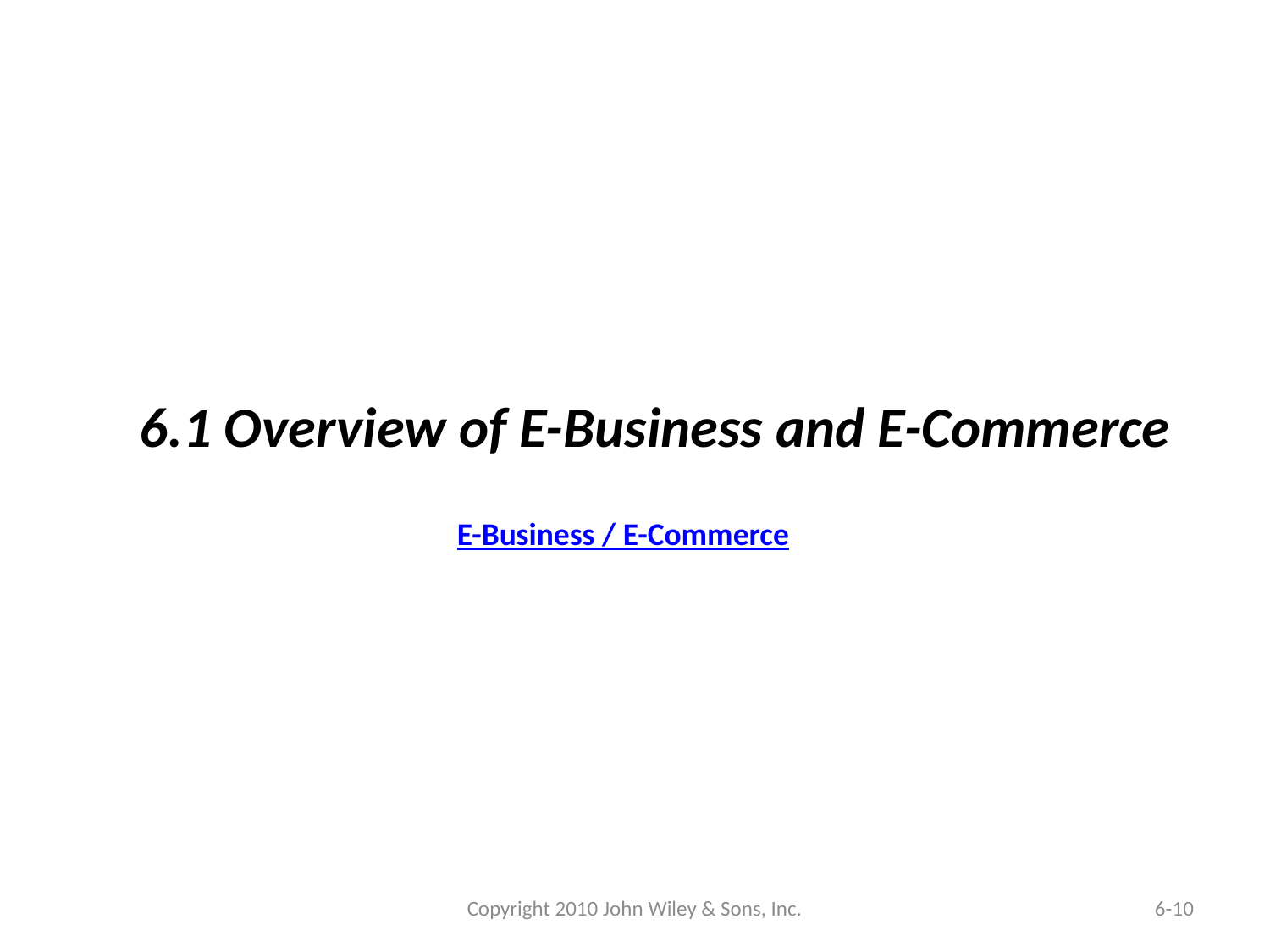

6.1 Overview of E-Business and E-Commerce
E-Business / E-Commerce
Copyright 2010 John Wiley & Sons, Inc.
6-10